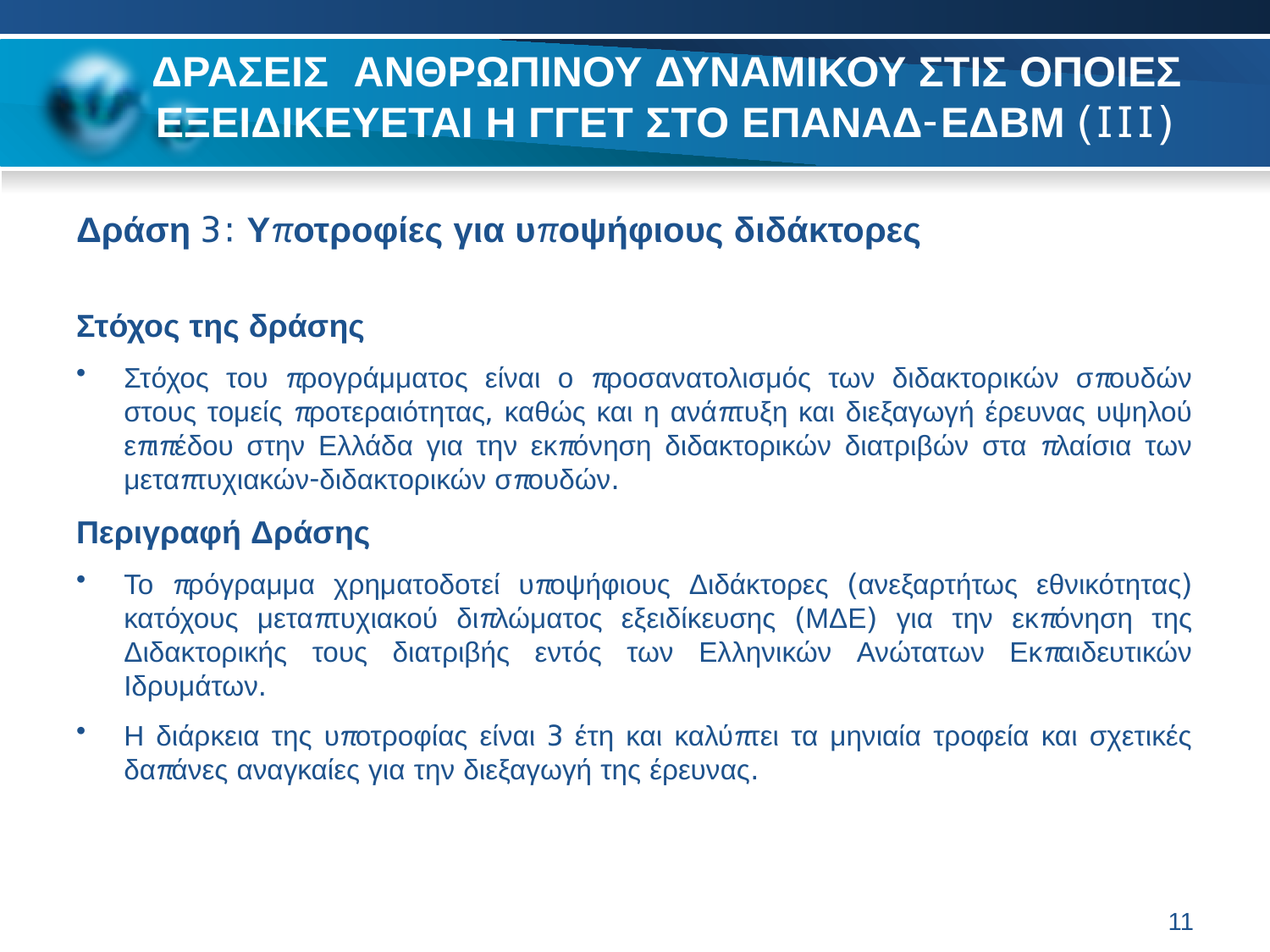

# ΔΡΑΣΕΙΣ  ΑΝΘΡΩΠΙΝΟΥ ΔΥΝΑΜΙΚΟΥ ΣΤΙΣ ΟΠΟΙΕΣ ΕΞΕΙΔΙΚΕΥΕΤΑΙ Η ΓΓΕΤ ΣΤΟ ΕΠΑΝΑΔ-ΕΔΒΜ (III)
Δράση 3: Υποτροφίες για υποψήφιους διδάκτορες

Στόχος της δράσης
Στόχος του προγράμματος είναι ο προσανατολισμός των διδακτορικών σπουδών στους τομείς προτεραιότητας, καθώς και η ανάπτυξη και διεξαγωγή έρευνας υψηλού επιπέδου στην Ελλάδα για την εκπόνηση διδακτορικών διατριβών στα πλαίσια των μεταπτυχιακών-διδακτορικών σπουδών.
Περιγραφή Δράσης
Το πρόγραμμα χρηματοδοτεί υποψήφιους Διδάκτορες (ανεξαρτήτως εθνικότητας) κατόχους μεταπτυχιακού διπλώματος εξειδίκευσης (ΜΔΕ) για την εκπόνηση της Διδακτορικής τους διατριβής εντός των Ελληνικών Ανώτατων Εκπαιδευτικών Ιδρυμάτων.
Η διάρκεια της υποτροφίας είναι 3 έτη και καλύπτει τα μηνιαία τροφεία και σχετικές δαπάνες αναγκαίες για την διεξαγωγή της έρευνας.

11